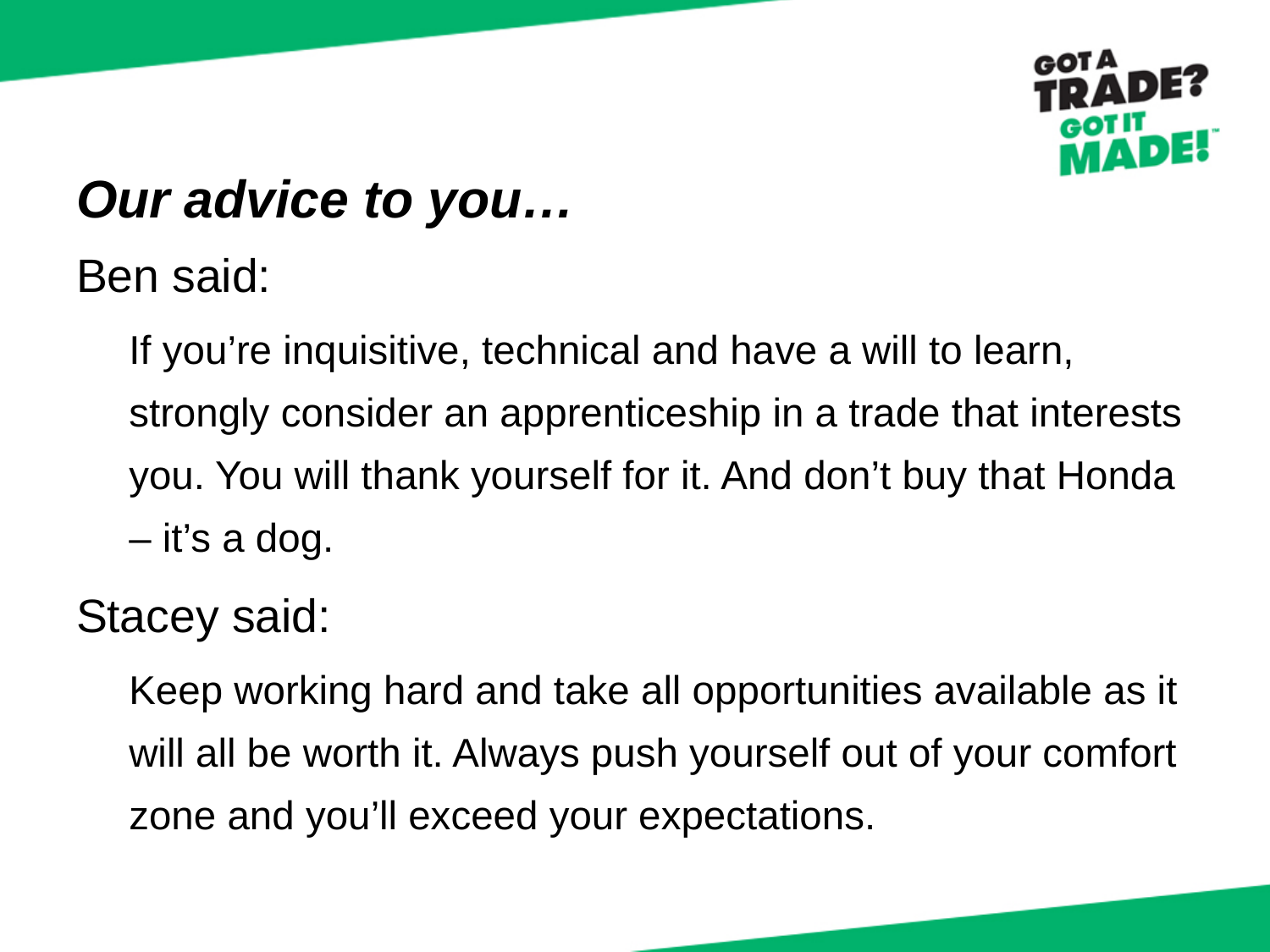

# Our advice to you…
Ben said:
If you’re inquisitive, technical and have a will to learn, strongly consider an apprenticeship in a trade that interests you. You will thank yourself for it. And don’t buy that Honda – it’s a dog.
Stacey said:
Keep working hard and take all opportunities available as it will all be worth it. Always push yourself out of your comfort zone and you’ll exceed your expectations.